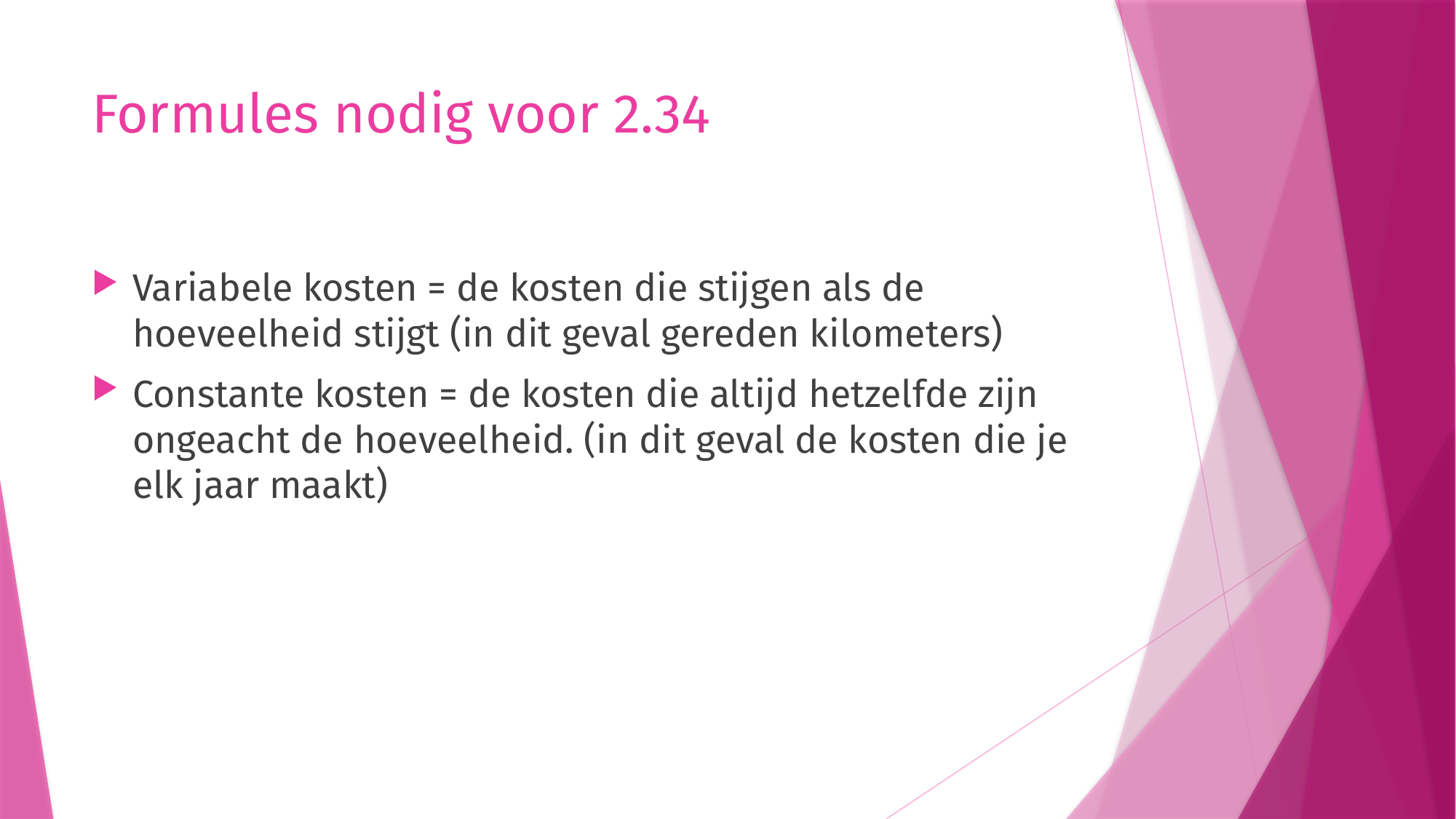

# Formules nodig voor 2.34
Variabele kosten = de kosten die stijgen als de hoeveelheid stijgt (in dit geval gereden kilometers)
Constante kosten = de kosten die altijd hetzelfde zijn ongeacht de hoeveelheid. (in dit geval de kosten die je elk jaar maakt)